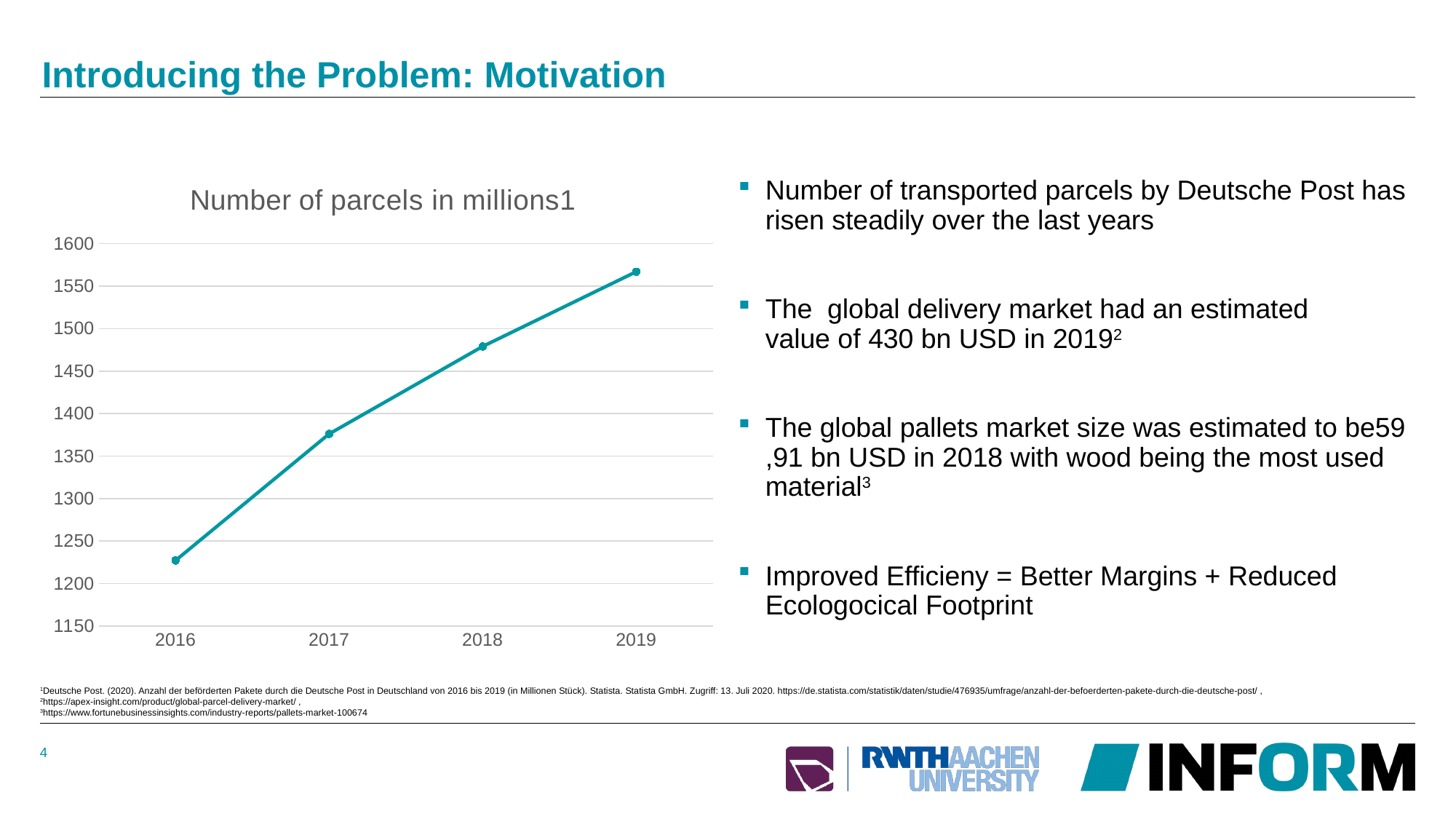

# Introducing the Problem: Motivation
Number of transported parcels by Deutsche Post has risen steadily over the last years

The  global delivery market had an estimated value of 430 bn USD in 20192

The global pallets market size was estimated to be59,91 bn USD in 2018 with wood being the most used material3

Improved Efficieny = Better Margins + Reduced Ecologocical Footprint

### Chart: Number of parcels in millions1

| Category | Datenreihe 1 |
|---|---|
| 2016 | 1227.0 |
| 2017 | 1376.0 |
| 2018 | 1479.0 |
| 2019 | 1567.0 |
1Deutsche Post. (2020). Anzahl der beförderten Pakete durch die Deutsche Post in Deutschland von 2016 bis 2019 (in Millionen Stück). Statista. Statista GmbH. Zugriff: 13. Juli 2020. https://de.statista.com/statistik/daten/studie/476935/umfrage/anzahl-der-befoerderten-pakete-durch-die-deutsche-post/ ,
2https://apex-insight.com/product/global-parcel-delivery-market/ ,
3https://www.fortunebusinessinsights.com/industry-reports/pallets-market-100674